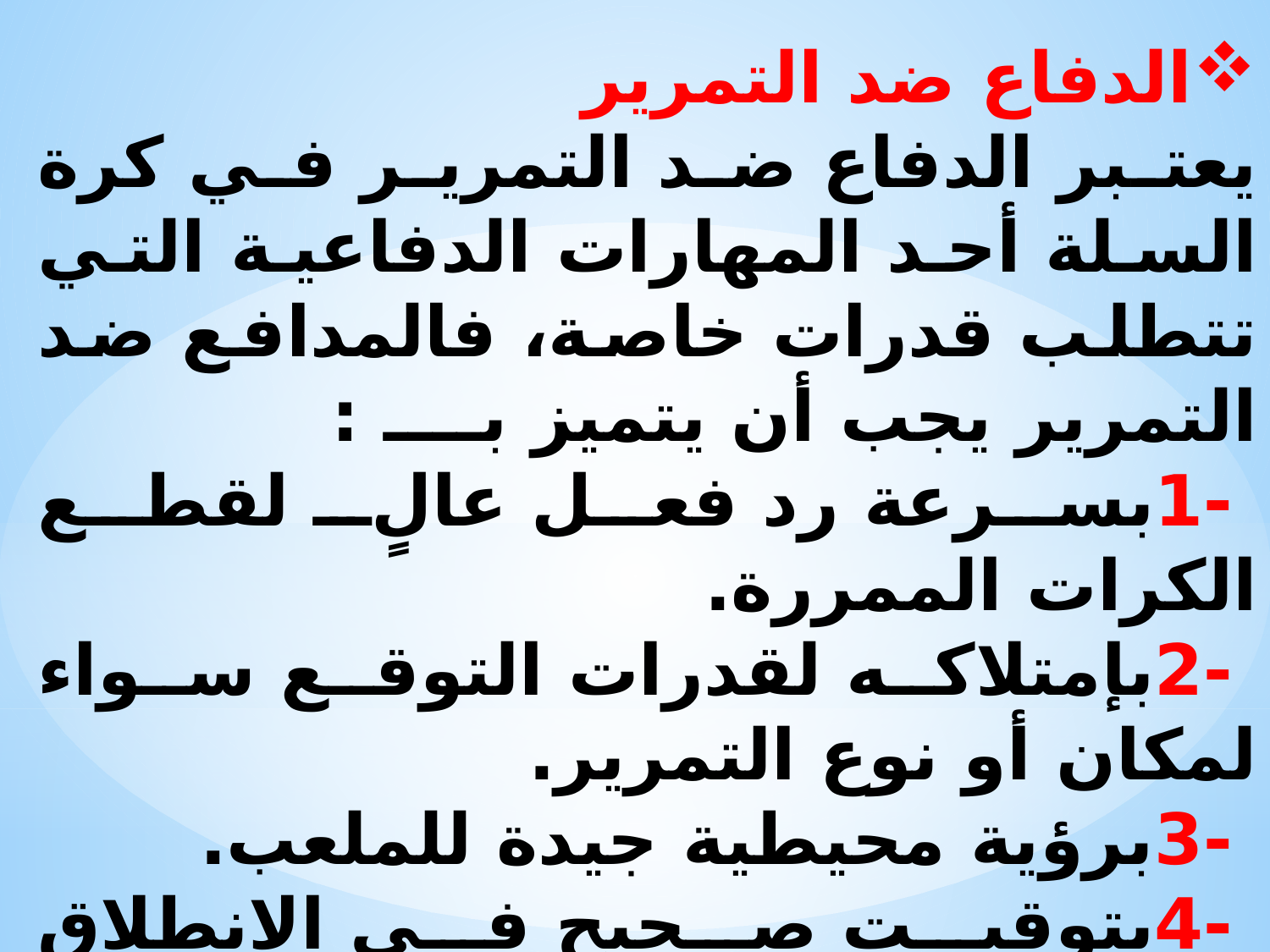

الدفاع ضد التمرير
يعتبر الدفاع ضد التمرير في كرة السلة أحد المهارات الدفاعية التي تتطلب قدرات خاصة، فالمدافع ضد التمرير يجب أن يتميز بــــ :
 -1بسرعة رد فعل عالٍ لقطع الكرات الممررة.
 -2بإمتلاكه لقدرات التوقع سواء لمكان أو نوع التمرير.
 -3برؤية محيطية جيدة للملعب.
 -4بتوقيت صحيح في الانطلاق لقطع الكرة الممررة.
 -5برفع يديه عاليا.